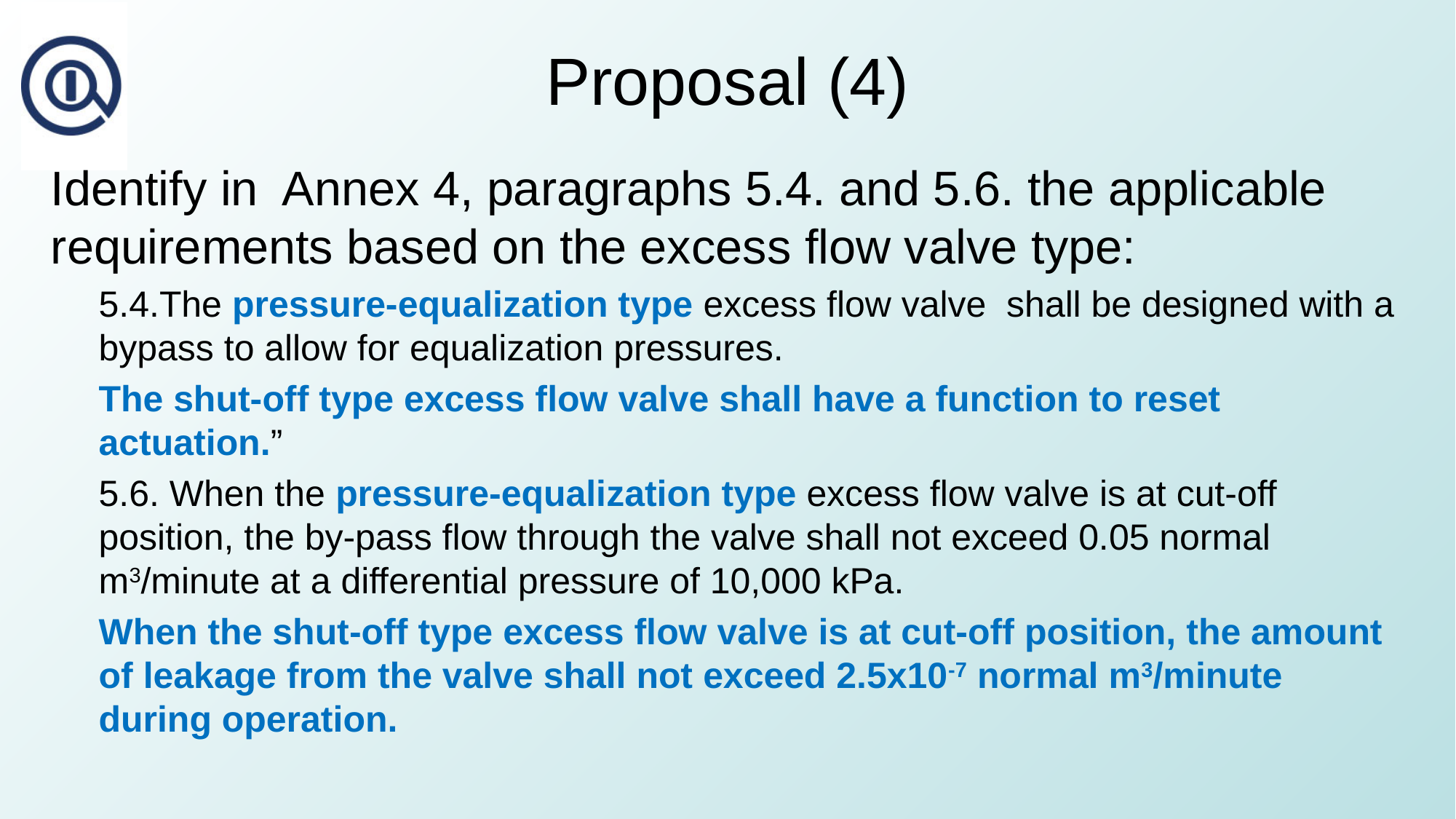

# Proposal (4)
Identify in  Annex 4, paragraphs 5.4. and 5.6. the applicable requirements based on the excess flow valve type:
5.4.The pressure-equalization type excess flow valve  shall be designed with a bypass to allow for equalization pressures.
The shut-off type excess flow valve shall have a function to reset actuation.”
5.6. When the pressure-equalization type excess flow valve is at cut-off position, the by-pass flow through the valve shall not exceed 0.05 normal m3/minute at a differential pressure of 10,000 kPa.
When the shut-off type excess flow valve is at cut-off position, the amount of leakage from the valve shall not exceed 2.5x10-7 normal m3/minute during operation.